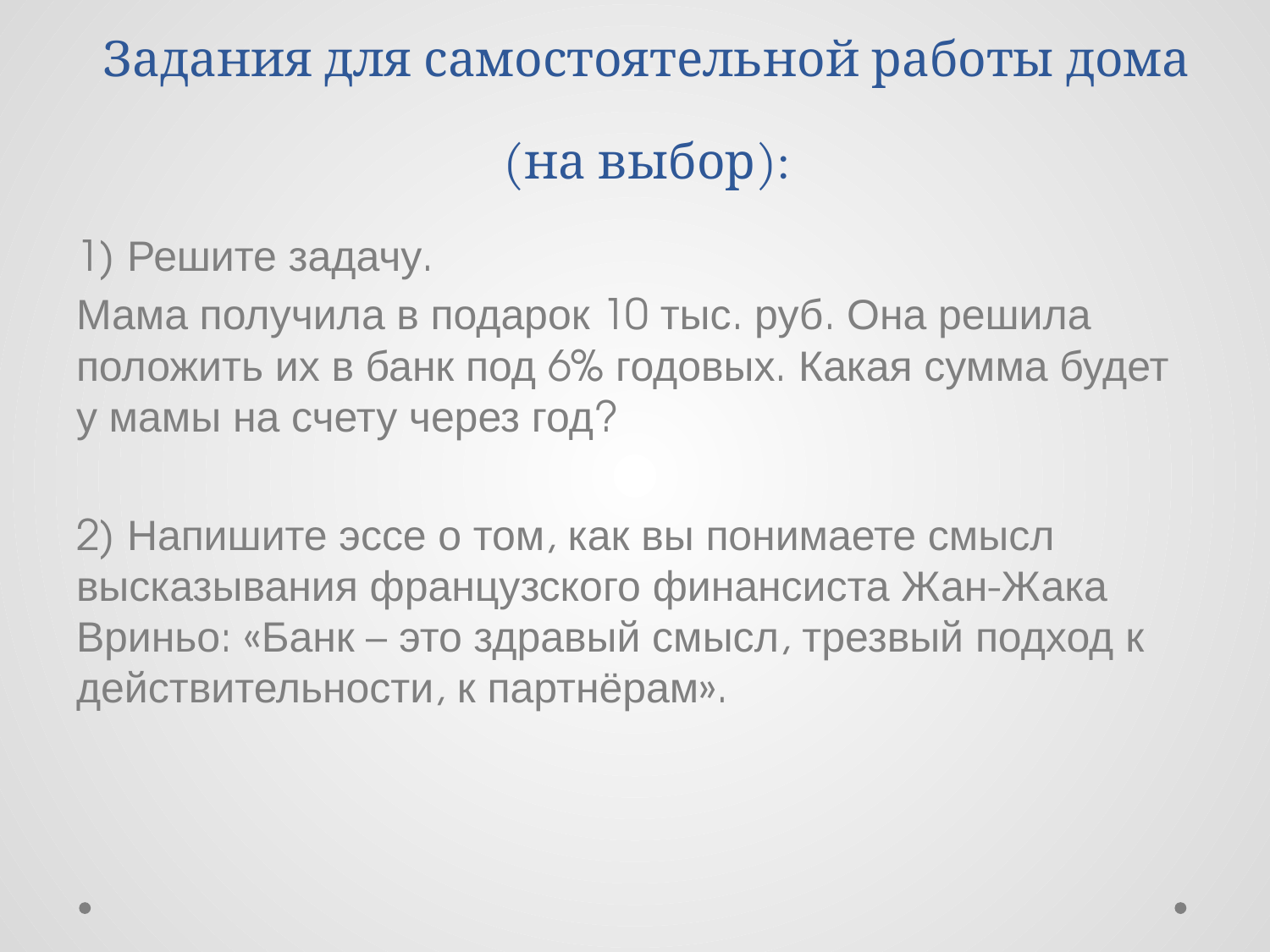

# Задания для самостоятельной работы дома (на выбор):
1) Решите задачу.
Мама получила в подарок 10 тыс. руб. Она решила положить их в банк под 6% годовых. Какая сумма будет у мамы на счету через год?

2) Напишите эссе о том, как вы понимаете смысл высказывания французского финансиста Жан-Жака Вриньо: «Банк – это здравый смысл, трезвый подход к действительности, к партнёрам».